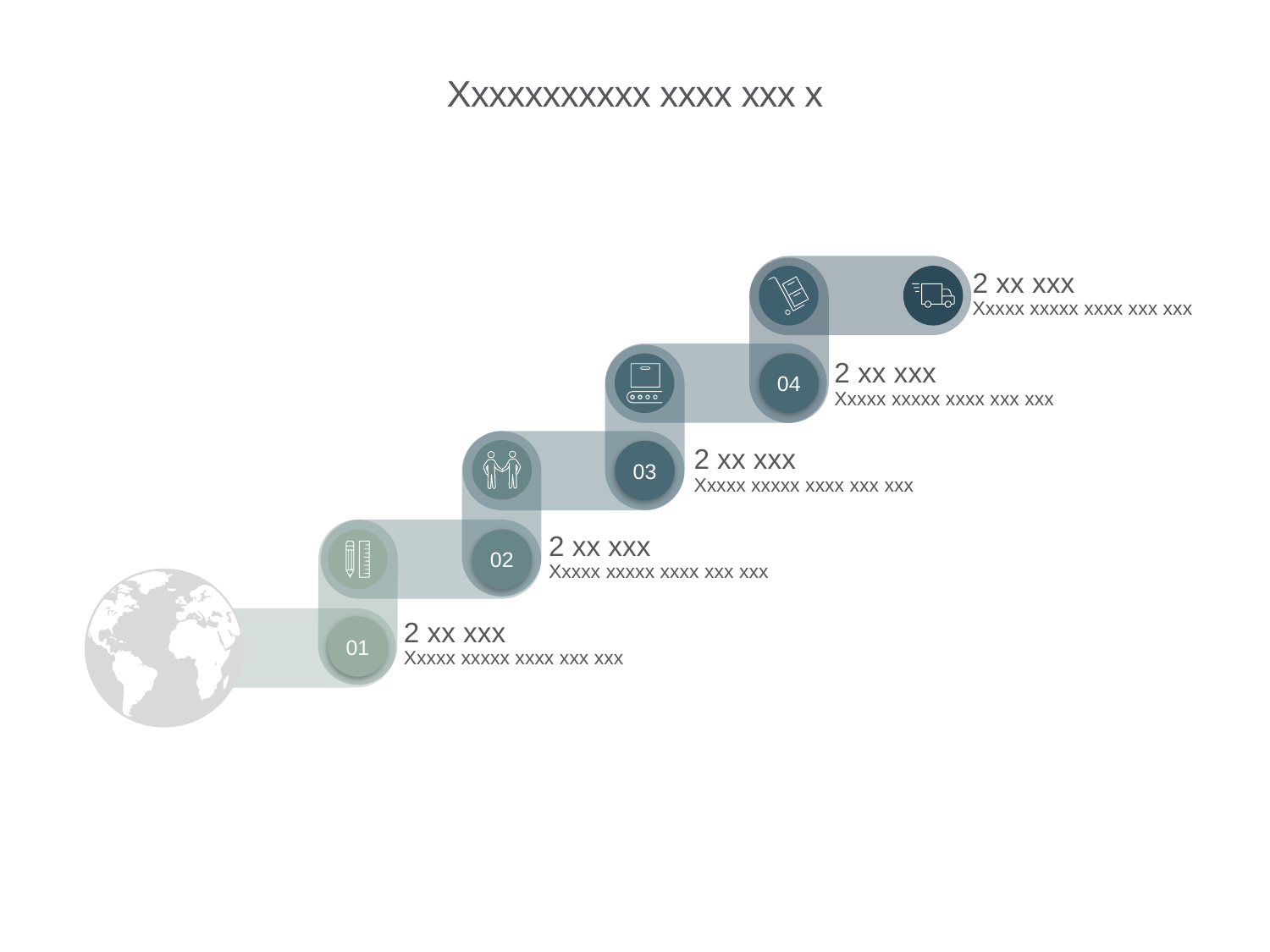

# Xxxxxxxxxxx xxxx xxx x

2 xx xxx
Xxxxx xxxxx xxxx xxx xxx

04
2 xx xxx
Xxxxx xxxxx xxxx xxx xxx

03
2 xx xxx
Xxxxx xxxxx xxxx xxx xxx

02
2 xx xxx
Xxxxx xxxxx xxxx xxx xxx

01
2 xx xxx
Xxxxx xxxxx xxxx xxx xxx